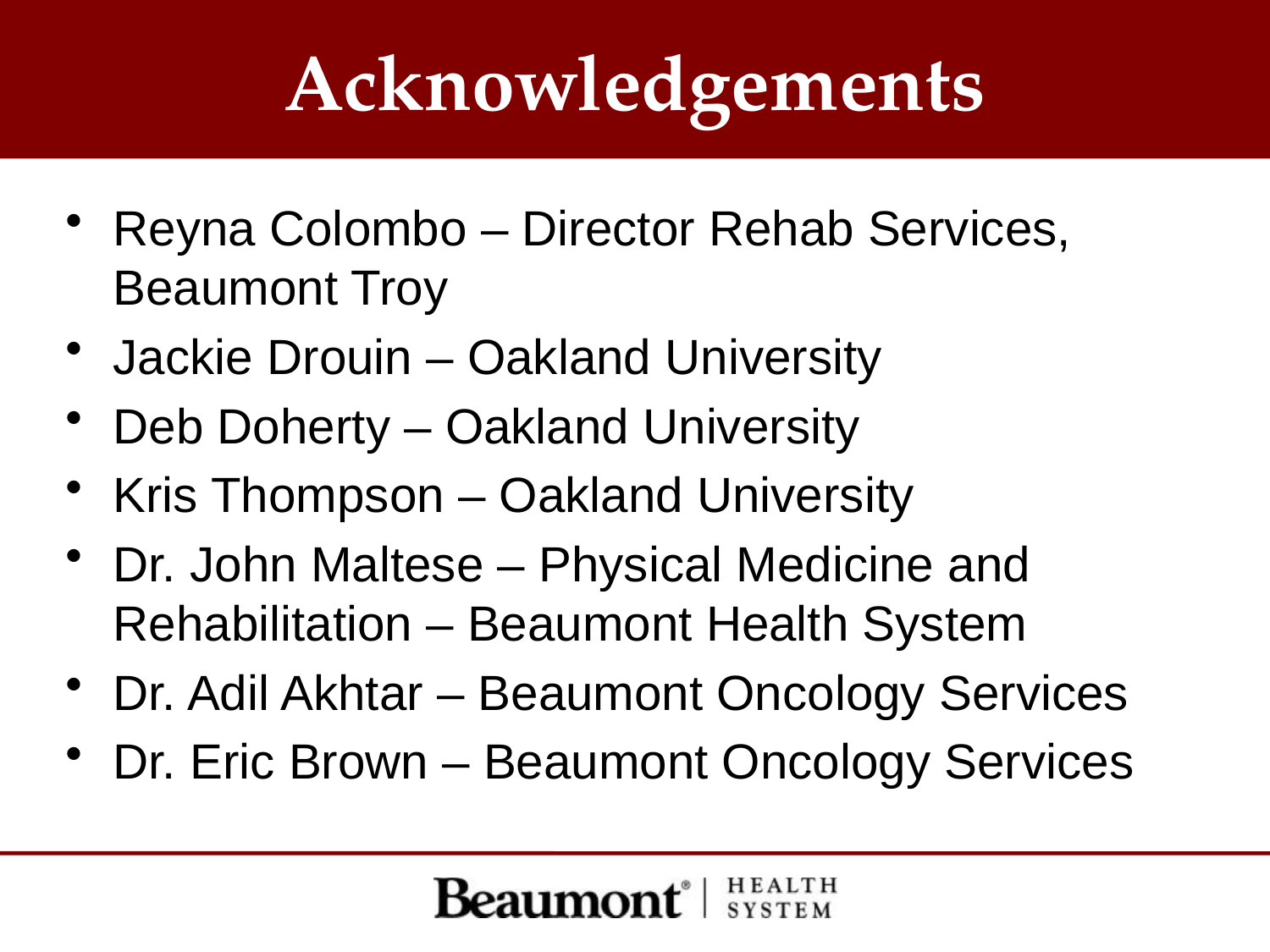

# Acknowledgements
Reyna Colombo – Director Rehab Services, Beaumont Troy
Jackie Drouin – Oakland University
Deb Doherty – Oakland University
Kris Thompson – Oakland University
Dr. John Maltese – Physical Medicine and Rehabilitation – Beaumont Health System
Dr. Adil Akhtar – Beaumont Oncology Services
Dr. Eric Brown – Beaumont Oncology Services